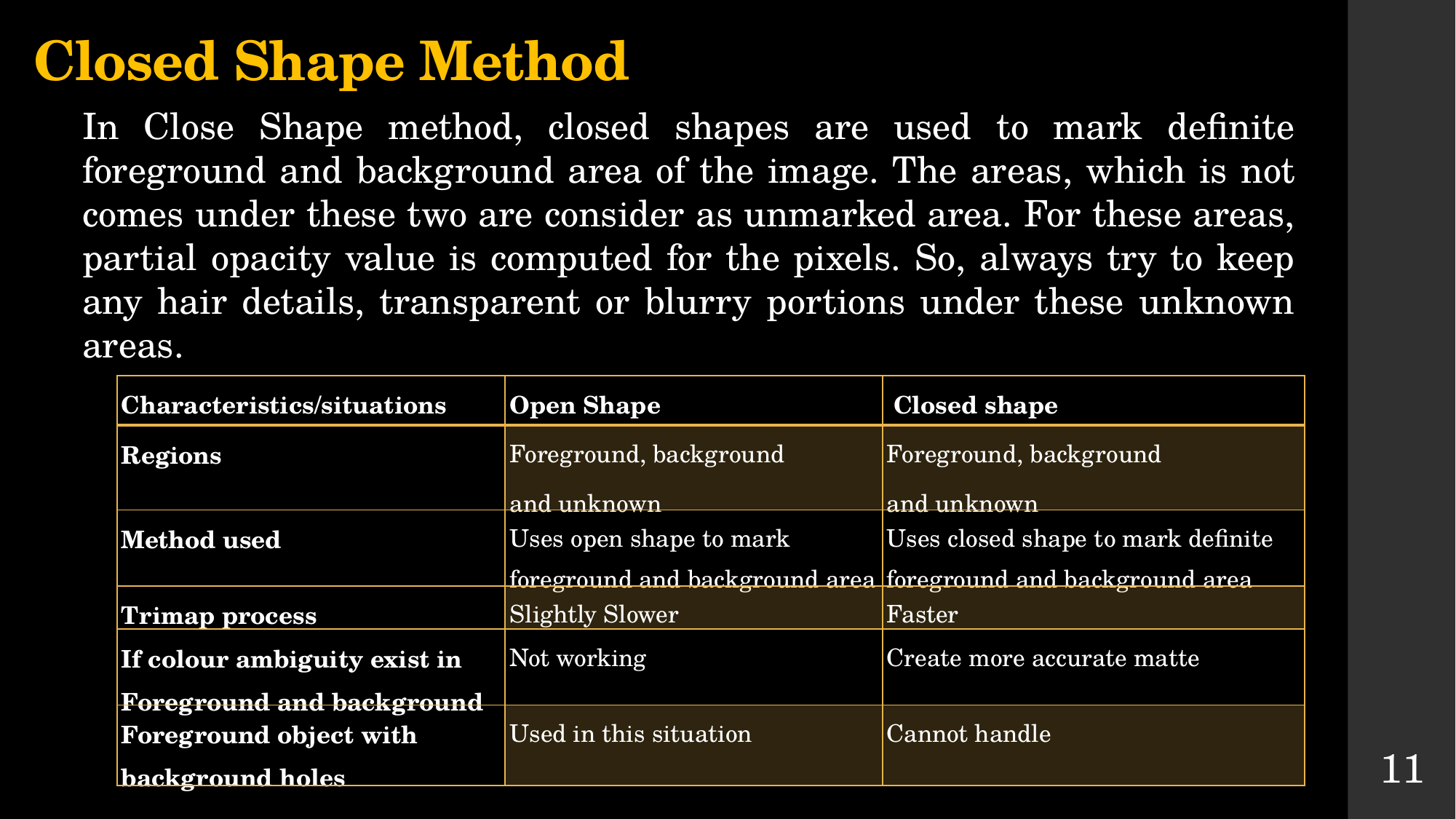

Closed Shape Method
In Close Shape method, closed shapes are used to mark definite foreground and background area of the image. The areas, which is not comes under these two are consider as unmarked area. For these areas, partial opacity value is computed for the pixels. So, always try to keep any hair details, transparent or blurry portions under these unknown areas.
| Characteristics/situations | Open Shape | Closed shape |
| --- | --- | --- |
| Regions | Foreground, background and unknown | Foreground, background and unknown |
| Method used | Uses open shape to mark foreground and background area | Uses closed shape to mark definite foreground and background area |
| Trimap process | Slightly Slower | Faster |
| If colour ambiguity exist in Foreground and background | Not working | Create more accurate matte |
| Foreground object with background holes | Used in this situation | Cannot handle |
11